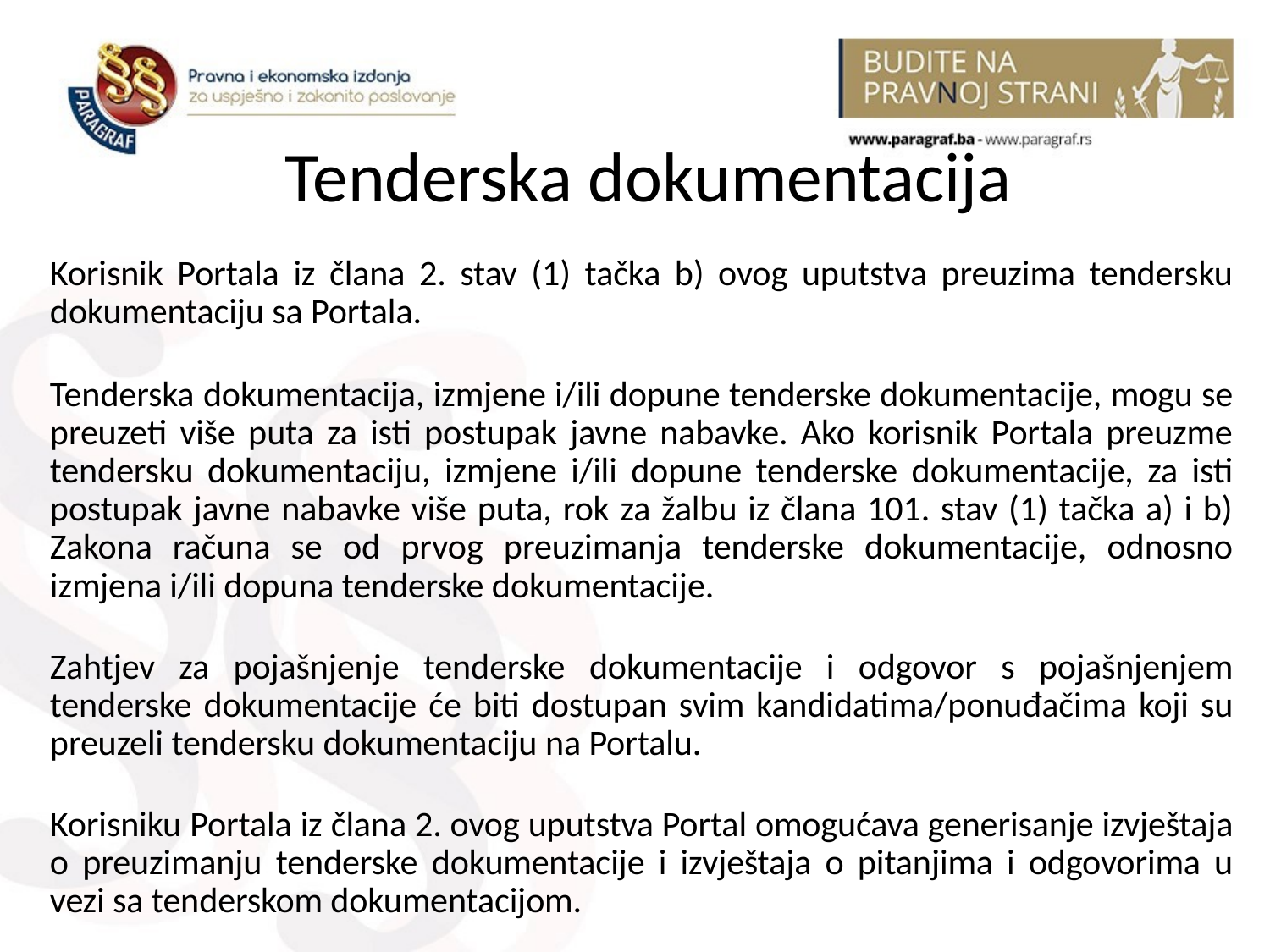

# Tenderska dokumentacija
Korisnik Portala iz člana 2. stav (1) tačka b) ovog uputstva preuzima tendersku dokumentaciju sa Portala.

Tenderska dokumentacija, izmjene i/ili dopune tenderske dokumentacije, mogu se preuzeti više puta za isti postupak javne nabavke. Ako korisnik Portala preuzme tendersku dokumentaciju, izmjene i/ili dopune tenderske dokumentacije, za isti postupak javne nabavke više puta, rok za žalbu iz člana 101. stav (1) tačka a) i b) Zakona računa se od prvog preuzimanja tenderske dokumentacije, odnosno izmjena i/ili dopuna tenderske dokumentacije.

Zahtjev za pojašnjenje tenderske dokumentacije i odgovor s pojašnjenjem tenderske dokumentacije će biti dostupan svim kandidatima/ponuđačima koji su preuzeli tendersku dokumentaciju na Portalu.

Korisniku Portala iz člana 2. ovog uputstva Portal omogućava generisanje izvještaja o preuzimanju tenderske dokumentacije i izvještaja o pitanjima i odgovorima u vezi sa tenderskom dokumentacijom.